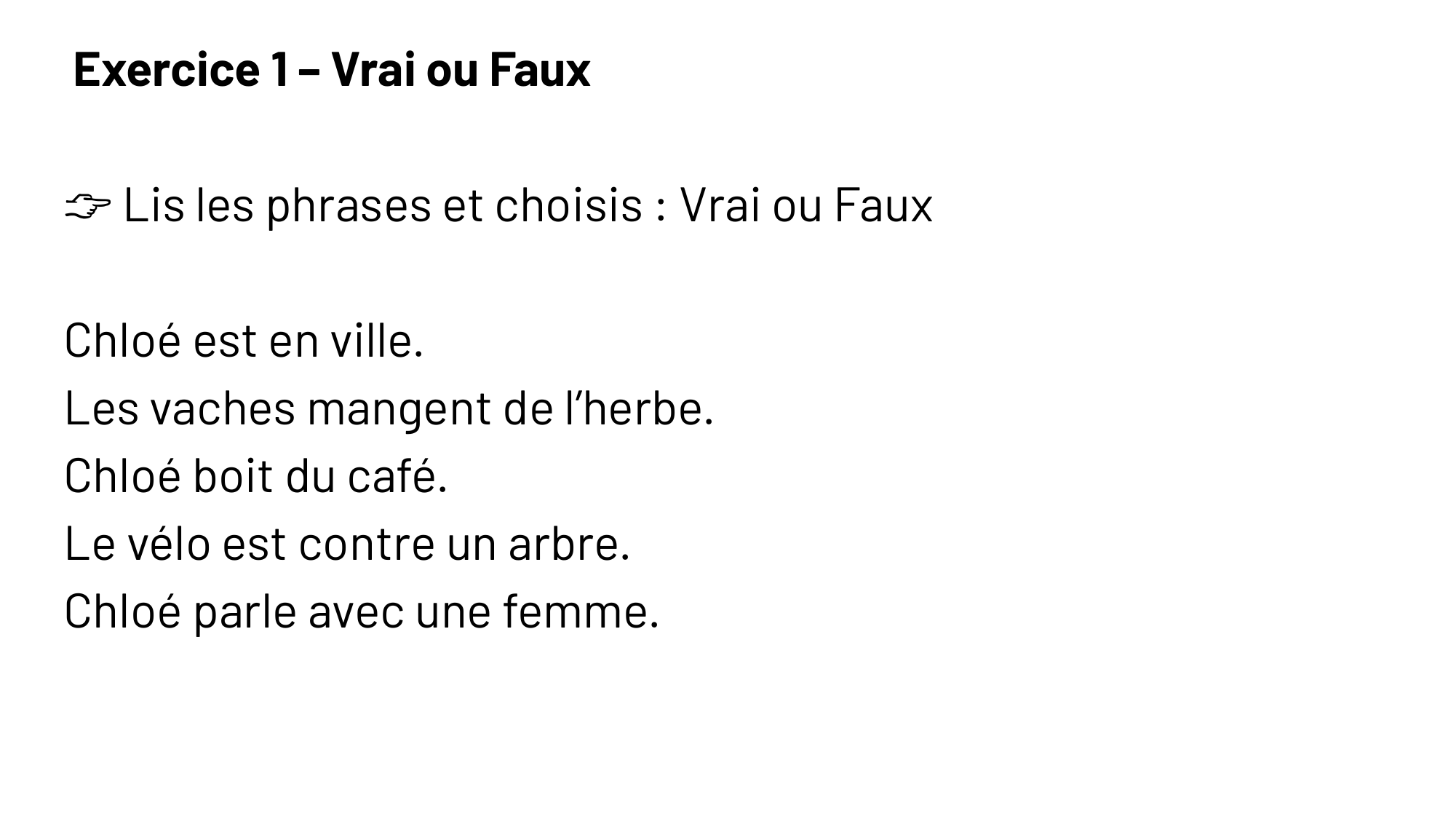

Exercice 1 – Vrai ou Faux

👉 Lis les phrases et choisis : Vrai ou Faux

Chloé est en ville.
Les vaches mangent de l’herbe.
Chloé boit du café.
Le vélo est contre un arbre.
Chloé parle avec une femme.